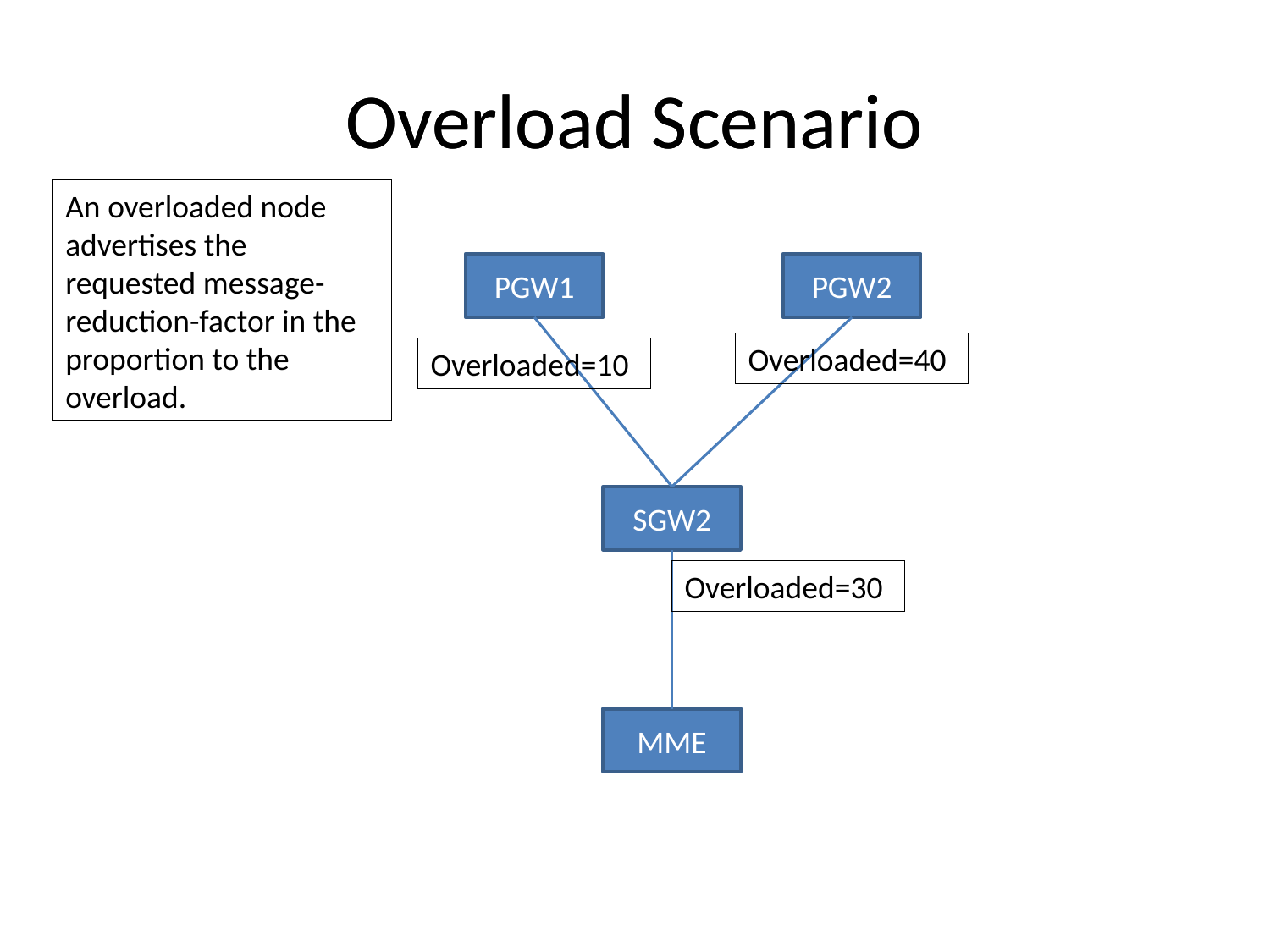

# Overload Scenario
Overload Scenario
An overloaded node advertises the requested message-reduction-factor in the proportion to the overload.
PGW1
PGW2
Overloaded=40
Overloaded=10
SGW2
Overloaded=30
MME